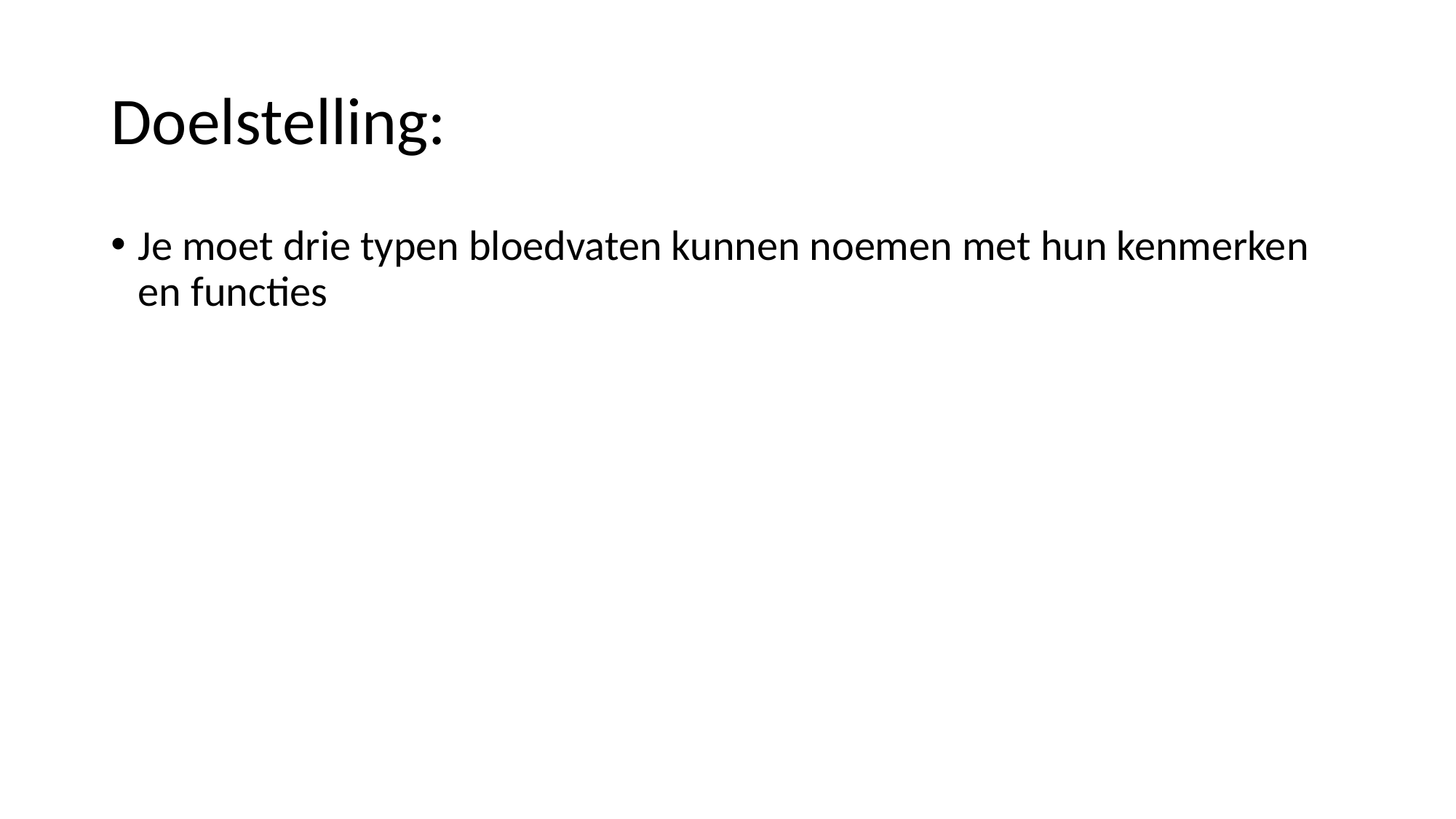

# Doelstelling:
Je moet drie typen bloedvaten kunnen noemen met hun kenmerken en functies